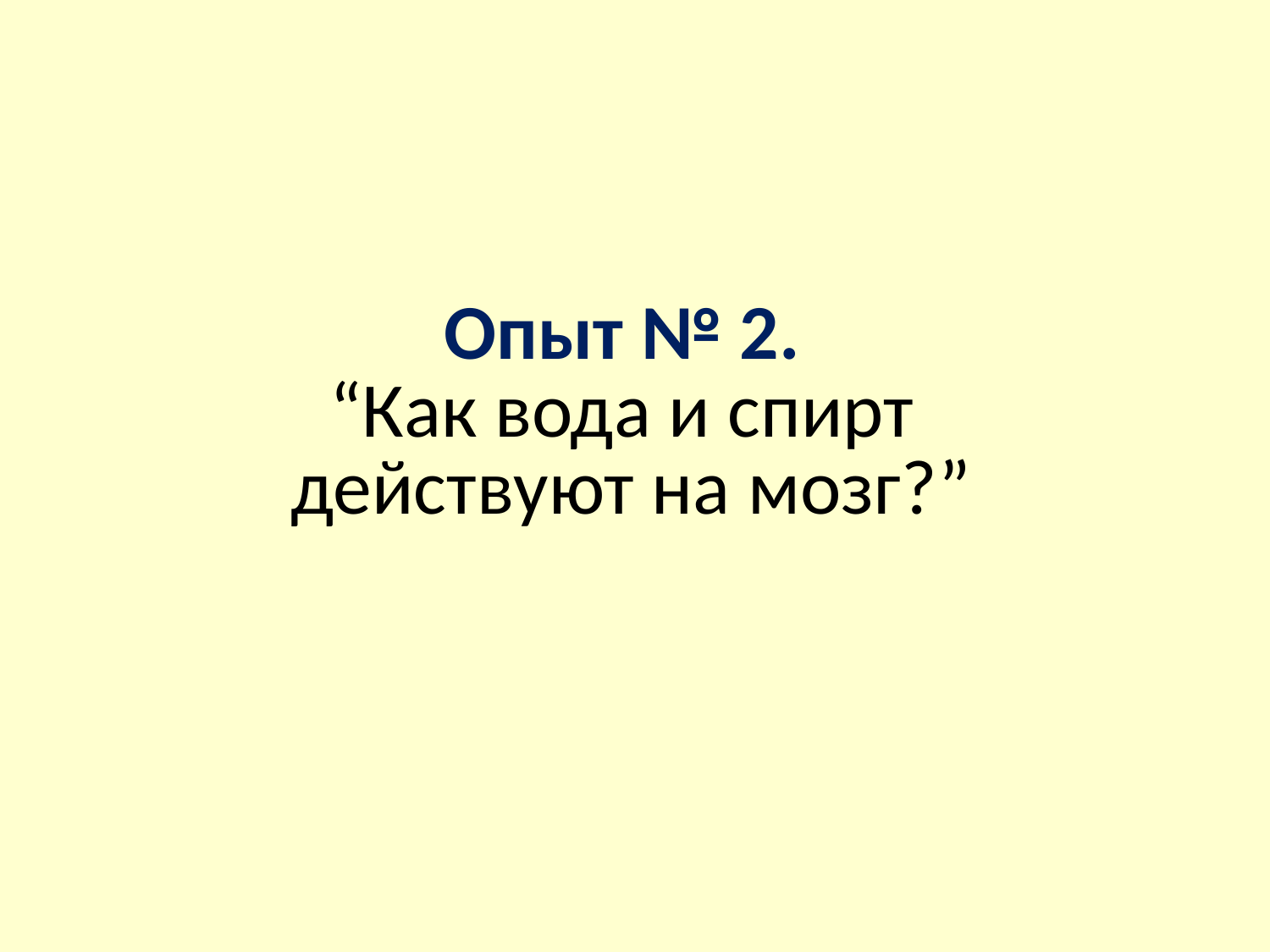

Опыт № 2.
“Как вода и спирт
действуют на мозг?”